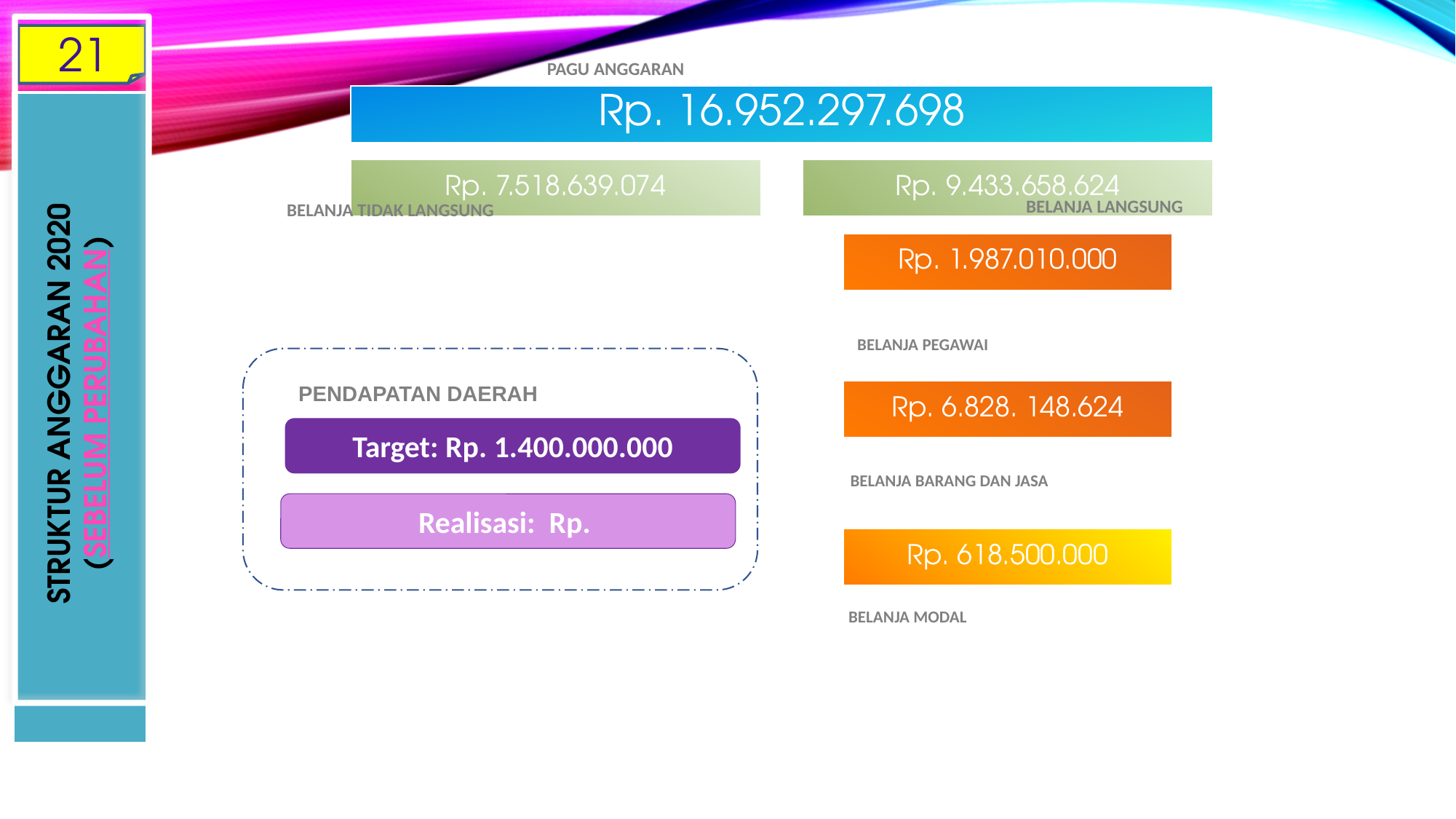

21
PAGU ANGGARAN
Rp. 16.952.297.698
Rp. 7.518.639.074
Rp. 9.433.658.624
Rp. 1.987.010.000
Rp. 6.828. 148.624
Rp. 618.500.000

STRUKTUR ANGGARAN 2020
(SEBELUM PERUBAHAN)
BELANJA LANGSUNG
BELANJA TIDAK LANGSUNG
BELANJA PEGAWAI

PENDAPATAN DAERAH
Target: Rp. 1.400.000.000
BELANJA BARANG DAN JASA
Realisasi:  Rp.
BELANJA MODAL